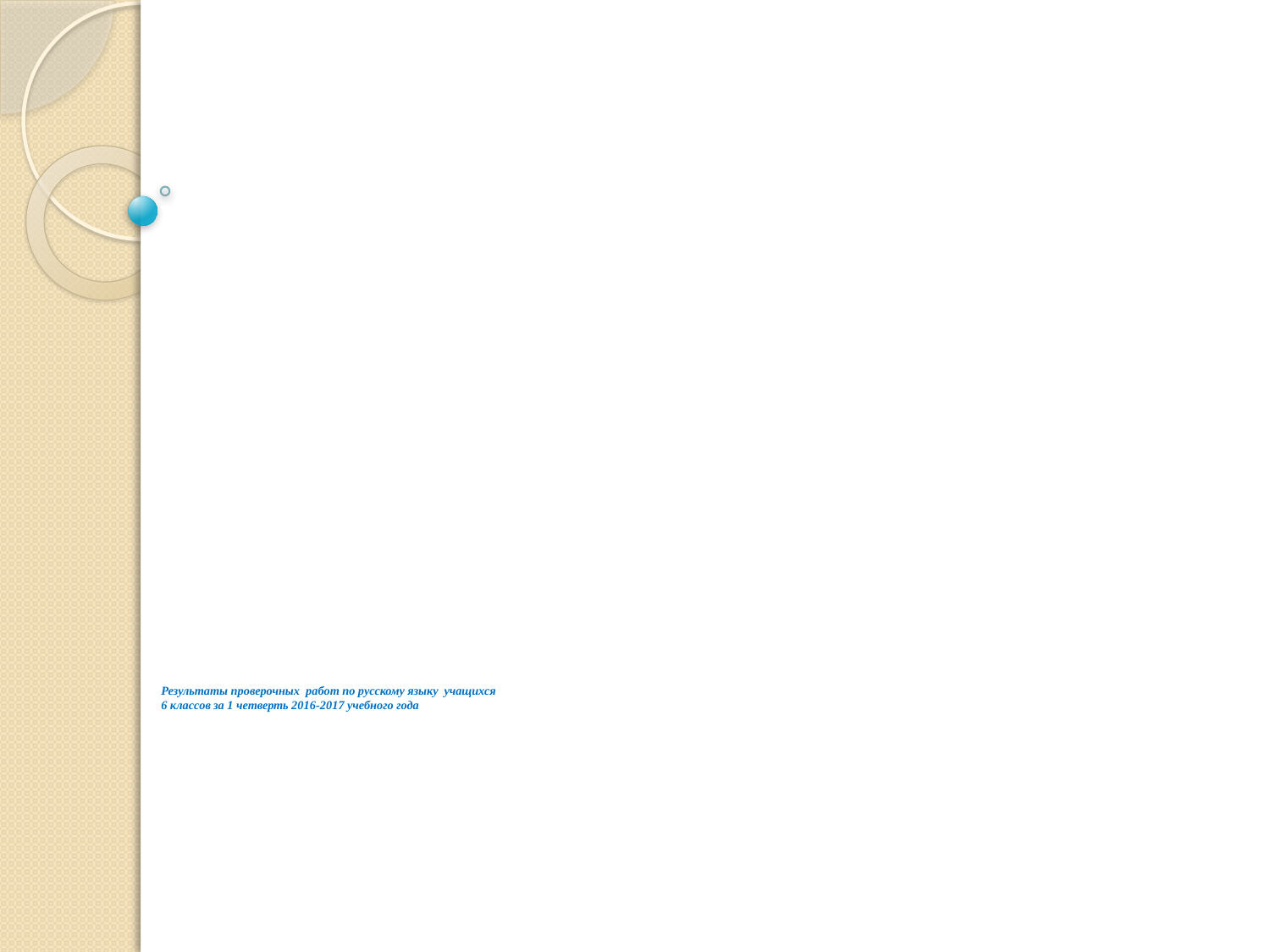

# Результаты проверочных  работ по русскому языку  учащихся 6 классов за 1 четверть 2016-2017 учебного года